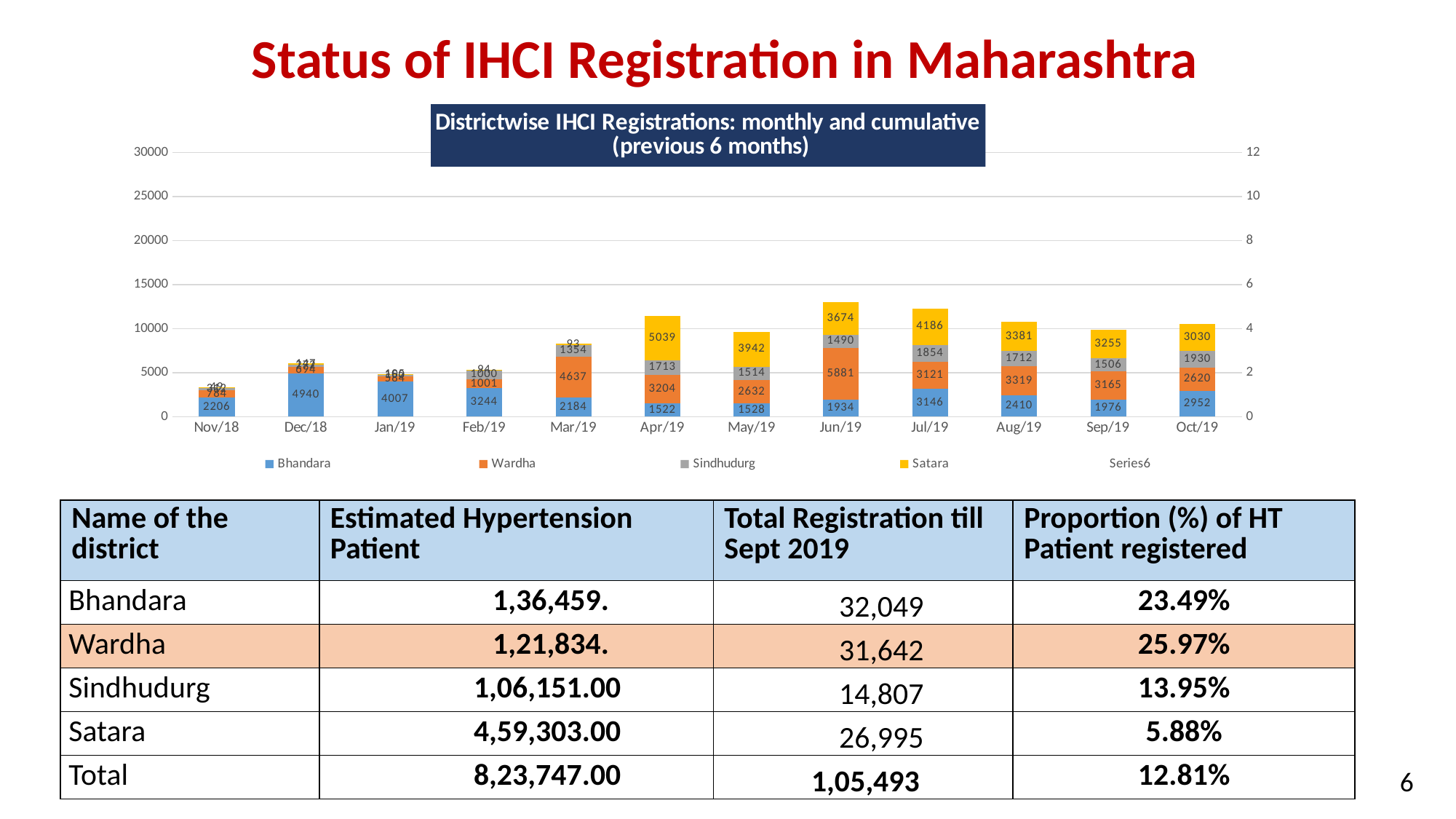

# Status of IHCI Registration in Maharashtra

### Chart: Districtwise IHCI Registrations: monthly and cumulative
 (previous 6 months)

| Category | Bhandara  | Wardha | Sindhudurg | Satara  |  |  | Cumulative |
|---|---|---|---|---|---|---|---|
| 43405 | 2206.0 | 784.0 | 312.0 | 49.0 | None | 3351.0 | 3351.0 |
| 43435 | 4940.0 | 694.0 | 272.0 | 147.0 | None | 6053.0 | 9404.0 |
| 43466 | 4007.0 | 584.0 | 150.0 | 105.0 | None | 4846.0 | 14250.0 |
| 43497 | 3244.0 | 1001.0 | 1000.0 | 94.0 | None | 5339.0 | 19589.0 |
| 43525 | 2184.0 | 4637.0 | 1354.0 | 93.0 | None | 8268.0 | 27857.0 |
| 43556 | 1522.0 | 3204.0 | 1713.0 | 5039.0 | None | 11478.0 | 39335.0 |
| 43586 | 1528.0 | 2632.0 | 1514.0 | 3942.0 | None | 9616.0 | 48951.0 |
| 43617 | 1934.0 | 5881.0 | 1490.0 | 3674.0 | None | 12979.0 | 61930.0 |
| 43647 | 3146.0 | 3121.0 | 1854.0 | 4186.0 | None | 12307.0 | 74237.0 |
| 43678 | 2410.0 | 3319.0 | 1712.0 | 3381.0 | None | 10822.0 | 85059.0 |
| 43709 | 1976.0 | 3165.0 | 1506.0 | 3255.0 | None | 9902.0 | 94961.0 |
| 43739 | 2952.0 | 2620.0 | 1930.0 | 3030.0 | None | 10532.0 | 105493.0 |
| Name of the district | Estimated Hypertension Patient | Total Registration till Sept 2019 | Proportion (%) of HT Patient registered |
| --- | --- | --- | --- |
| Bhandara | 1,36,459. | 32,049 | 23.49% |
| Wardha | 1,21,834. | 31,642 | 25.97% |
| Sindhudurg | 1,06,151.00 | 14,807 | 13.95% |
| Satara | 4,59,303.00 | 26,995 | 5.88% |
| Total | 8,23,747.00 | 1,05,493 | 12.81% |
6